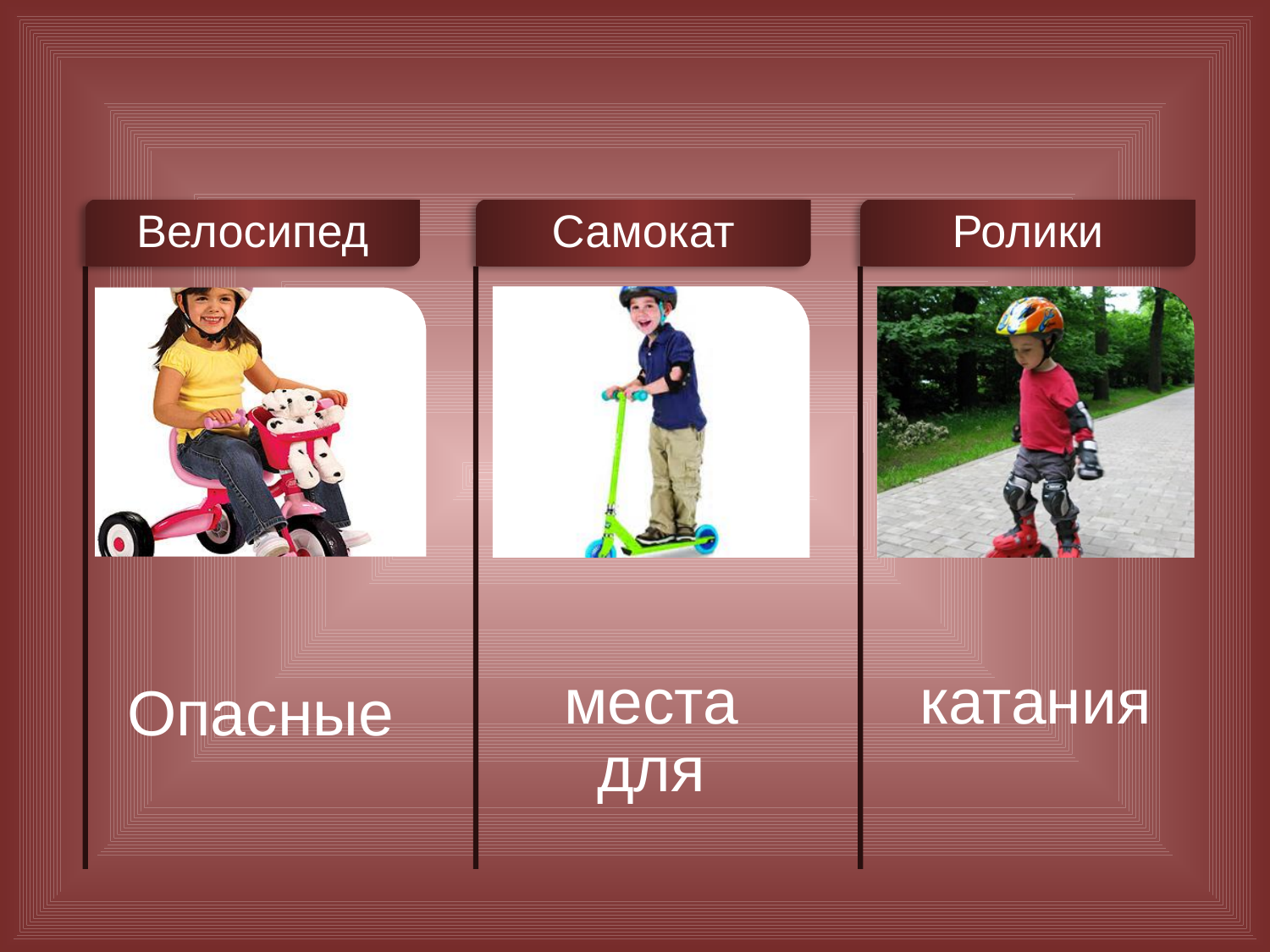

Опасные
Велосипед

места для
Самокат

катания
Ролики